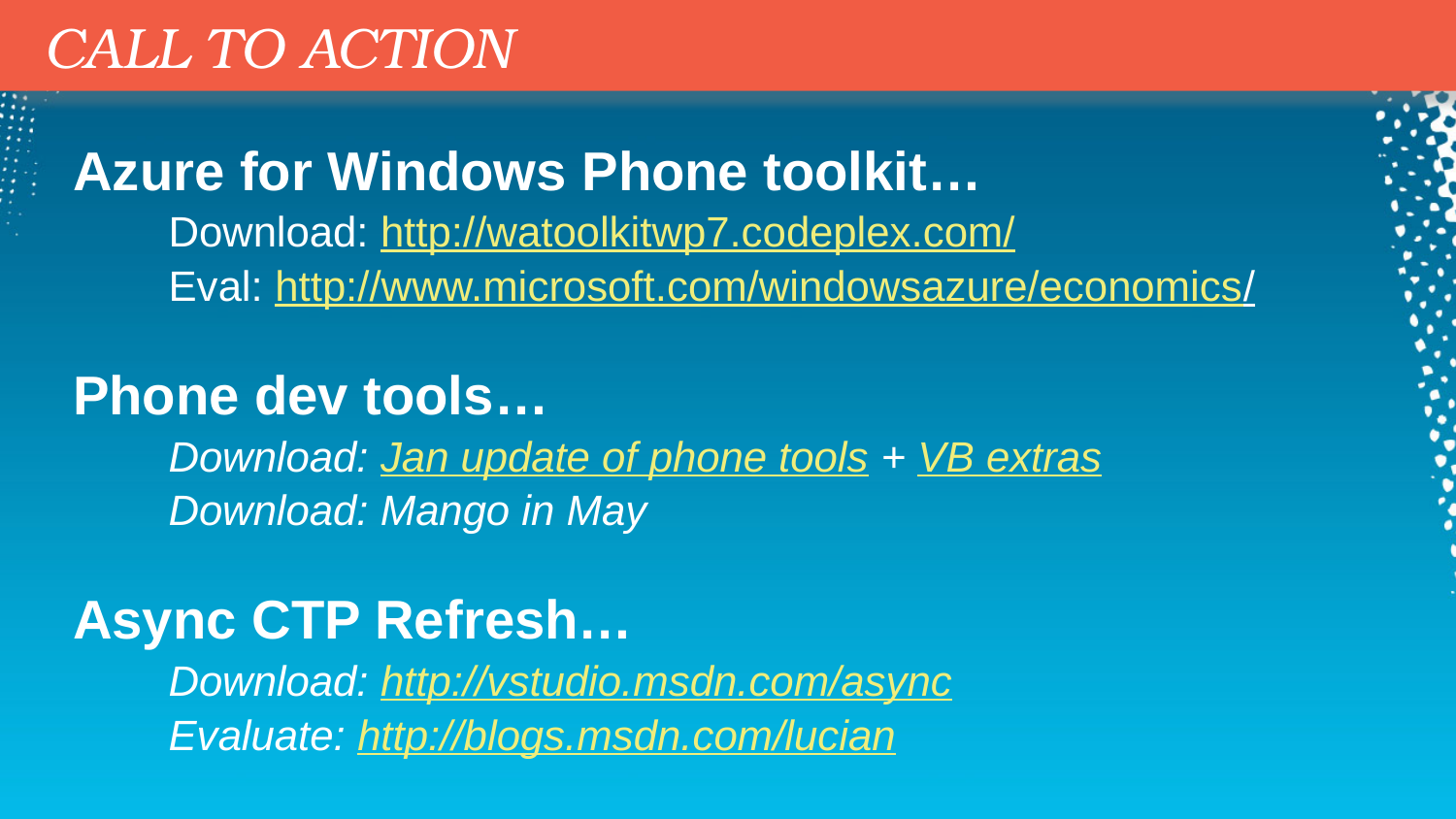

CALL TO ACTION
Azure for Windows Phone toolkit…
Download: http://watoolkitwp7.codeplex.com/
Eval: http://www.microsoft.com/windowsazure/economics/
Phone dev tools…
Download: Jan update of phone tools + VB extras
Download: Mango in May
Async CTP Refresh…
Download: http://vstudio.msdn.com/async
Evaluate: http://blogs.msdn.com/lucian